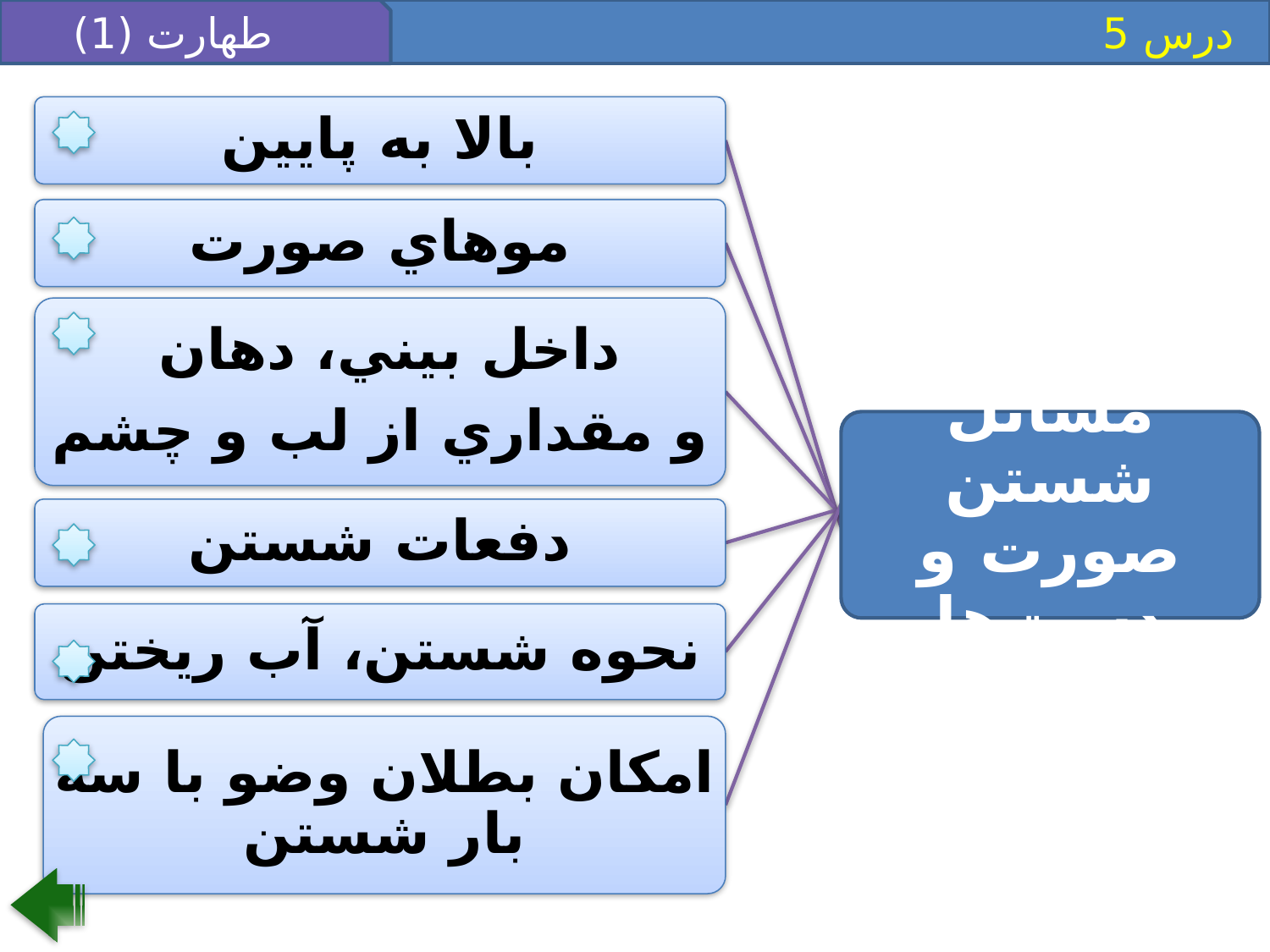

طهارت (1)
 درس 5
بالا به پايين

موهاي صورت

داخل بيني، دهان
و مقداري از لب و چشم

مسائل شستن صورت و دست‌ها

نحوه شستن، آب ريختن

امکان بطلان وضو با سه بار شستن
دفعات شستن